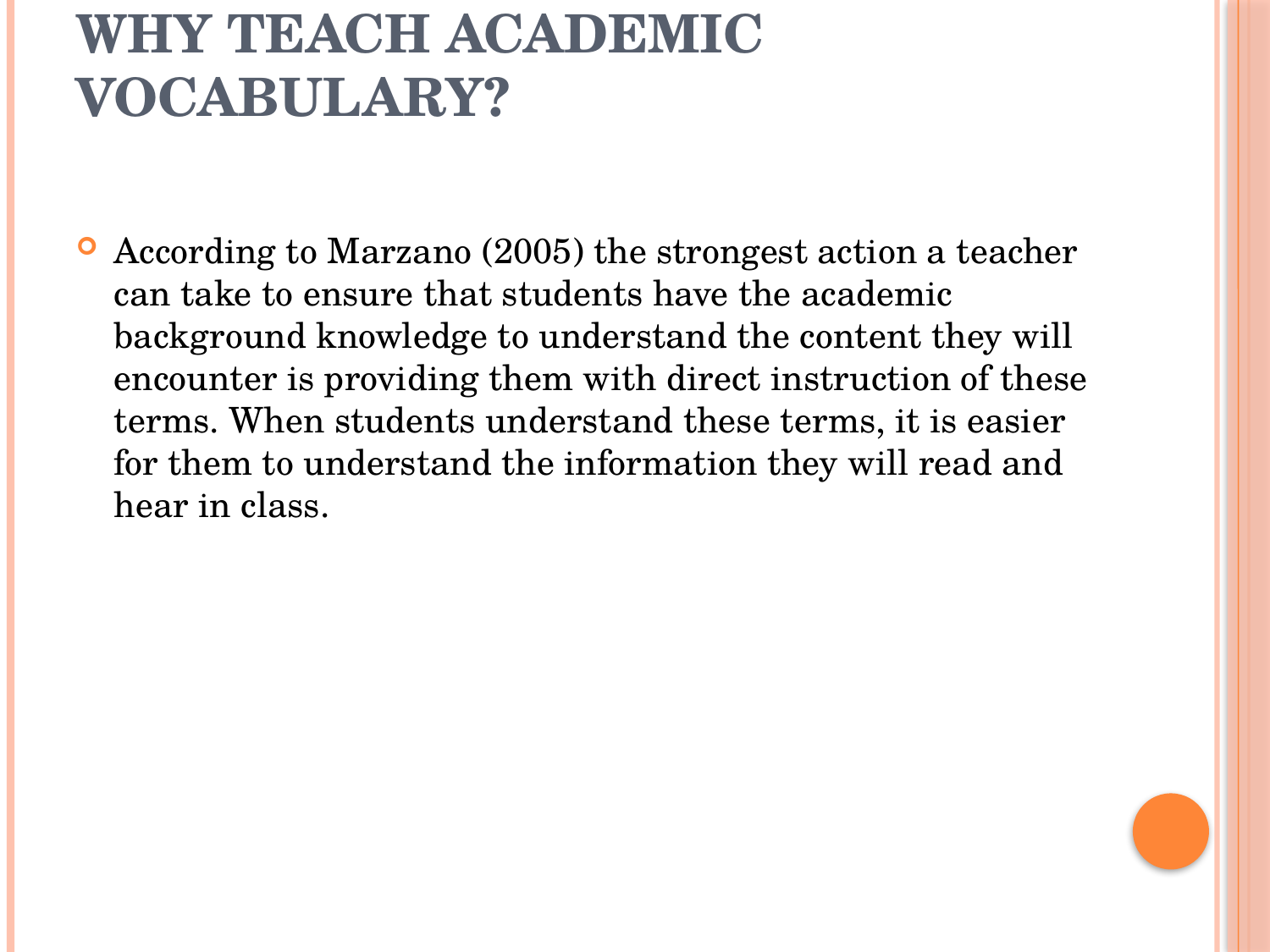

# Why teach academic vocabulary?
According to Marzano (2005) the strongest action a teacher can take to ensure that students have the academic background knowledge to understand the content they will encounter is providing them with direct instruction of these terms. When students understand these terms, it is easier for them to understand the information they will read and hear in class.